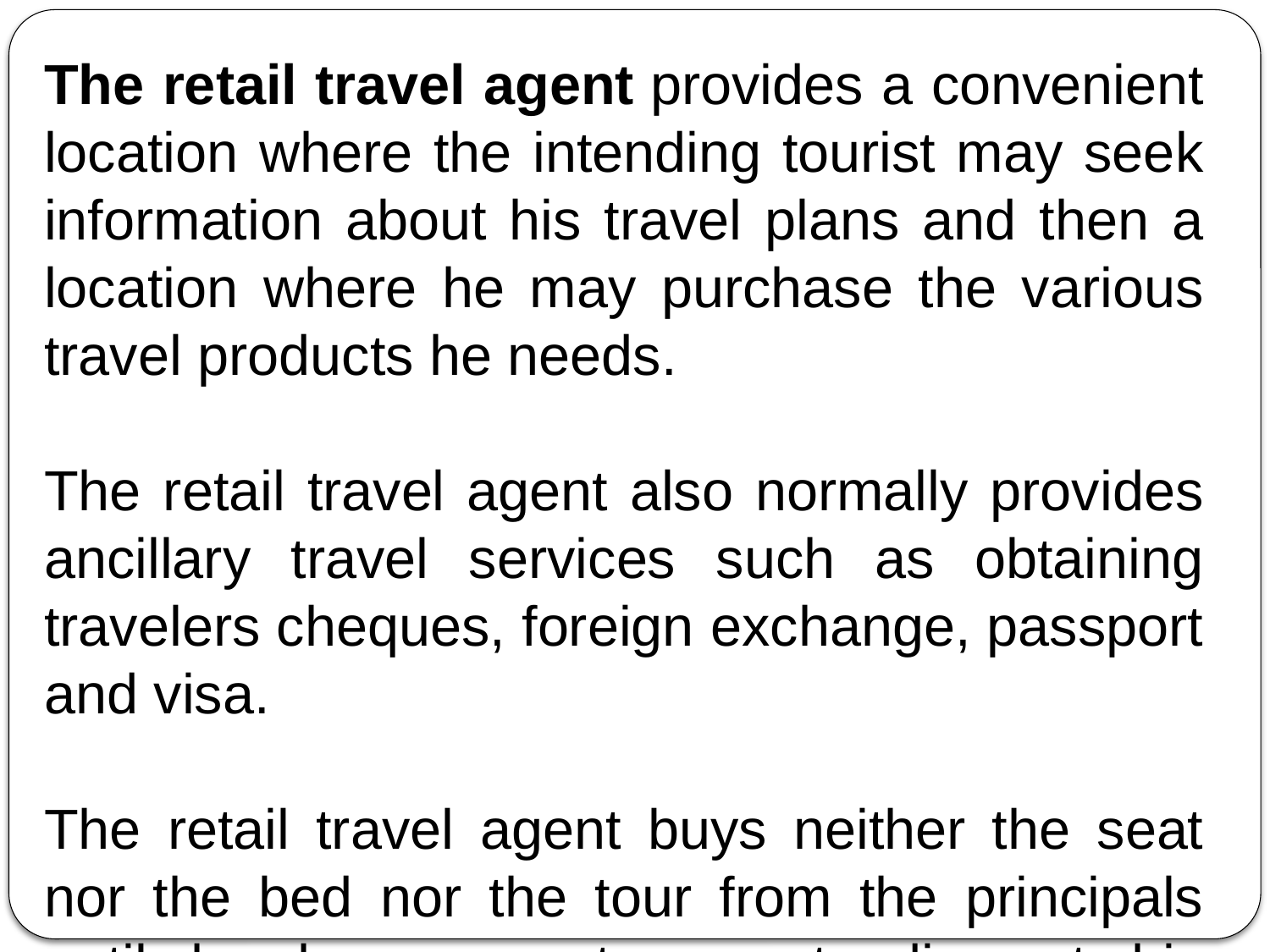

The retail travel agent provides a convenient location where the intending tourist may seek information about his travel plans and then a location where he may purchase the various travel products he needs.

The retail travel agent also normally provides ancillary travel services such as obtaining travelers cheques, foreign exchange, passport and visa.

The retail travel agent buys neither the seat nor the bed nor the tour from the principals until he has a customer standing at his counter. He relieves the principal of the need to open his own sales outlets over a wide area.